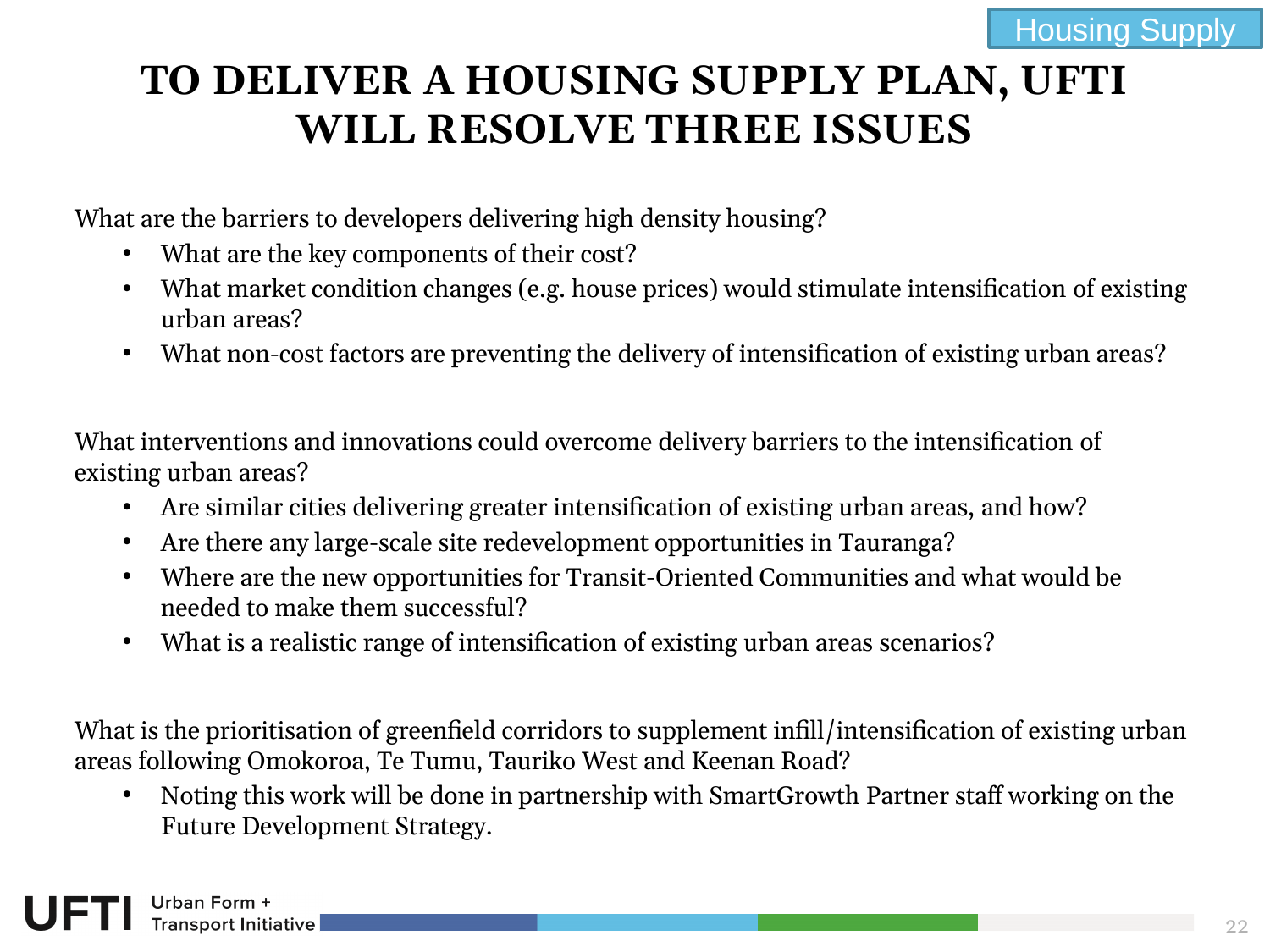

Housing Supply
# To deliver a housing supply plan, UFTI will resolve three issues
What are the barriers to developers delivering high density housing?
What are the key components of their cost?
What market condition changes (e.g. house prices) would stimulate intensification of existing urban areas?
What non-cost factors are preventing the delivery of intensification of existing urban areas?
What interventions and innovations could overcome delivery barriers to the intensification of existing urban areas?
Are similar cities delivering greater intensification of existing urban areas, and how?
Are there any large-scale site redevelopment opportunities in Tauranga?
Where are the new opportunities for Transit-Oriented Communities and what would be needed to make them successful?
What is a realistic range of intensification of existing urban areas scenarios?
What is the prioritisation of greenfield corridors to supplement infill/intensification of existing urban areas following Omokoroa, Te Tumu, Tauriko West and Keenan Road?
Noting this work will be done in partnership with SmartGrowth Partner staff working on the Future Development Strategy.
22